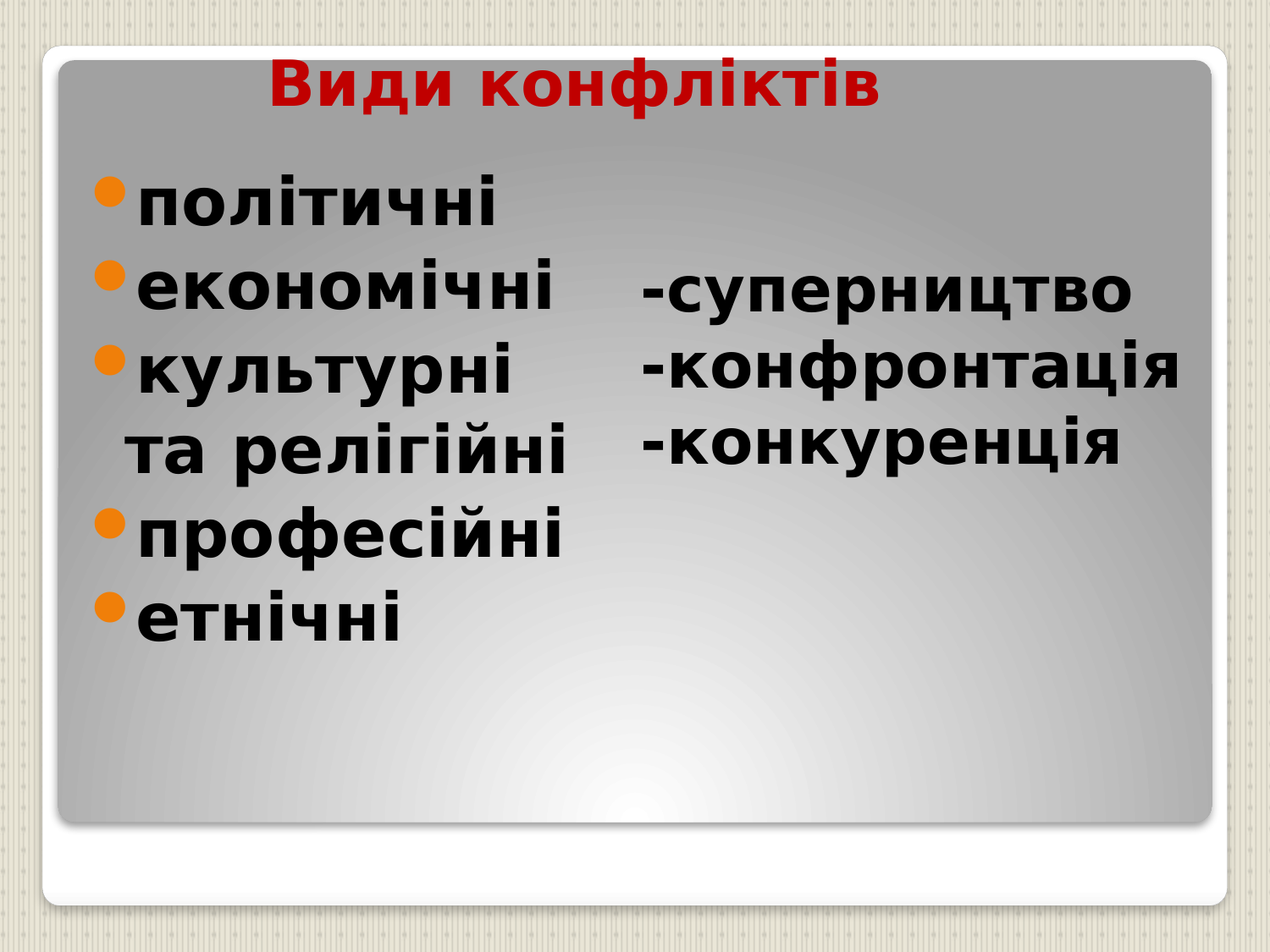

# Види конфліктів
політичні
економічні
культурні та релігійні
професійні
етнічні
-суперництво
-конфронтація
-конкуренція